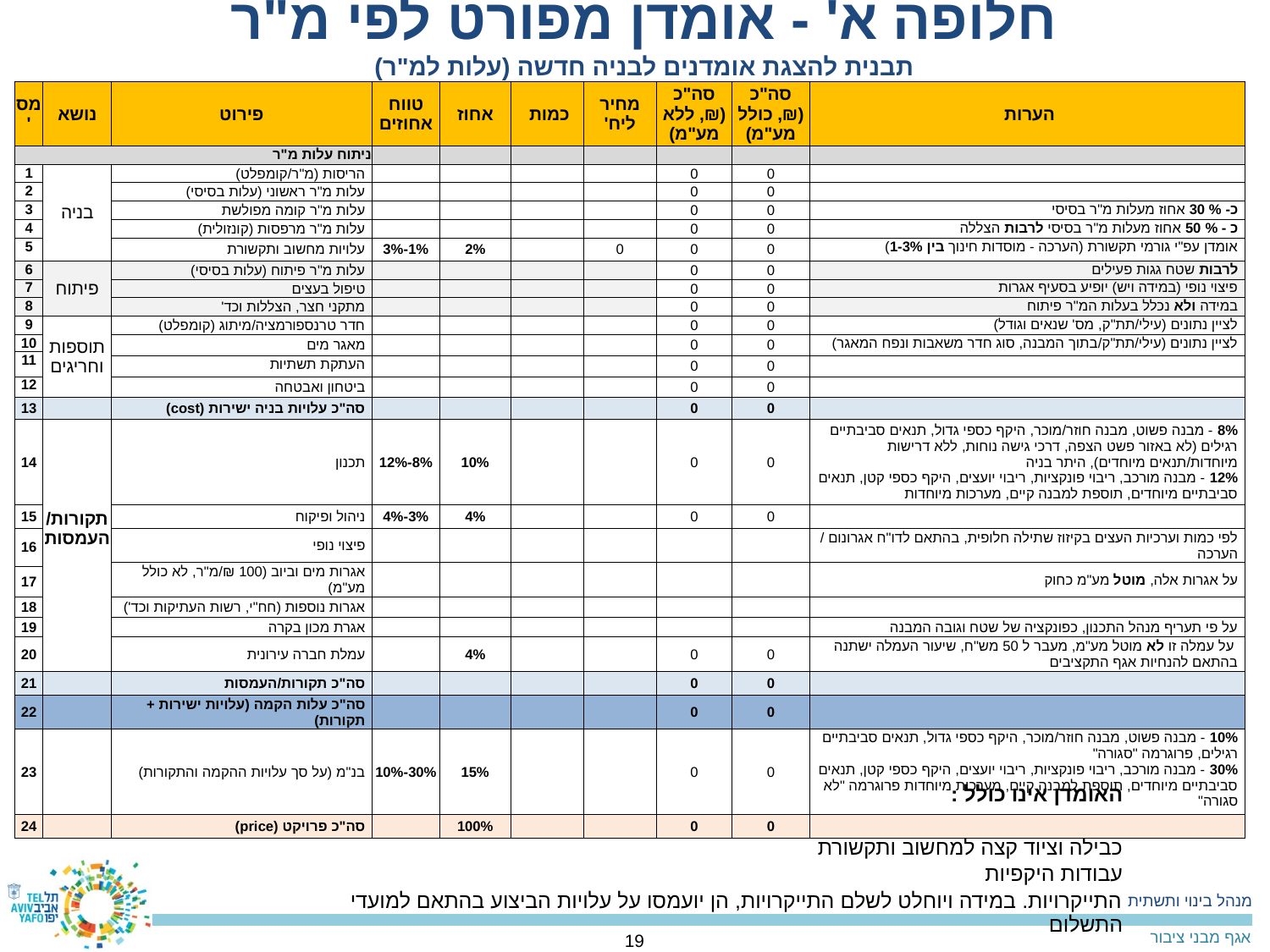

חלופה א' - אומדן מפורט לפי מ"ר
תבנית להצגת אומדנים לבניה חדשה (עלות למ"ר)
| מס' | נושא | פירוט | טווח אחוזים | אחוז | כמות | מחיר ליח' | סה"כ (₪, ללא מע"מ) | סה"כ (₪, כולל מע"מ) | הערות |
| --- | --- | --- | --- | --- | --- | --- | --- | --- | --- |
| ניתוח עלות מ"ר |  |  |  |  |  |  |  |  |  |
| 1 | בניה | הריסות (מ"ר/קומפלט) |  |  |  |  | 0 | 0 |  |
| 2 |  | עלות מ"ר ראשוני (עלות בסיסי) |  |  |  |  | 0 | 0 |  |
| 3 |  | עלות מ"ר קומה מפולשת |  |  |  |  | 0 | 0 | כ- % 30 אחוז מעלות מ"ר בסיסי |
| 4 |  | עלות מ"ר מרפסות (קונזולית) |  |  |  |  | 0 | 0 | כ - % 50 אחוז מעלות מ"ר בסיסי לרבות הצללה |
| 5 |  | עלויות מחשוב ותקשורת | 1%-3% | 2% |  | 0 | 0 | 0 | אומדן עפ"י גורמי תקשורת (הערכה - מוסדות חינוך בין 1-3%) |
| 6 | פיתוח | עלות מ"ר פיתוח (עלות בסיסי) |  |  |  |  | 0 | 0 | לרבות שטח גגות פעילים |
| 7 |  | טיפול בעצים |  |  |  |  | 0 | 0 | פיצוי נופי (במידה ויש) יופיע בסעיף אגרות |
| 8 |  | מתקני חצר, הצללות וכד' |  |  |  |  | 0 | 0 | במידה ולא נכלל בעלות המ"ר פיתוח |
| 9 | תוספות וחריגים | חדר טרנספורמציה/מיתוג (קומפלט) |  |  |  |  | 0 | 0 | לציין נתונים (עילי/תת"ק, מס' שנאים וגודל) |
| 10 |  | מאגר מים |  |  |  |  | 0 | 0 | לציין נתונים (עילי/תת"ק/בתוך המבנה, סוג חדר משאבות ונפח המאגר) |
| 11 |  |  |  |  |  |  |  |  |  |
|  |  | העתקת תשתיות |  |  |  |  | 0 | 0 |  |
| 12 |  | ביטחון ואבטחה |  |  |  |  | 0 | 0 |  |
| 13 |  | סה"כ עלויות בניה ישירות (cost) |  |  |  |  | 0 | 0 |  |
| 14 | תקורות/ העמסות | תכנון | 8%-12% | 10% |  |  | 0 | 0 | 8% - מבנה פשוט, מבנה חוזר/מוכר, היקף כספי גדול, תנאים סביבתיים רגילים (לא באזור פשט הצפה, דרכי גישה נוחות, ללא דרישות מיוחדות/תנאים מיוחדים), היתר בניה 12% - מבנה מורכב, ריבוי פונקציות, ריבוי יועצים, היקף כספי קטן, תנאים סביבתיים מיוחדים, תוספת למבנה קיים, מערכות מיוחדות |
| 15 |  | ניהול ופיקוח | 3%-4% | 4% |  |  | 0 | 0 |  |
| 16 |  | פיצוי נופי |  |  |  |  |  |  | לפי כמות וערכיות העצים בקיזוז שתילה חלופית, בהתאם לדו"ח אגרונום / הערכה |
|  |  | אגרות מים וביוב (100 ₪/מ"ר, לא כולל מע"מ) |  |  |  |  |  |  | על אגרות אלה, מוטל מע"מ כחוק |
| 17 |  |  |  |  |  |  |  |  |  |
| 18 |  | אגרות נוספות (חח"י, רשות העתיקות וכד') |  |  |  |  |  |  |  |
| 19 |  | אגרת מכון בקרה |  |  |  |  |  |  | על פי תעריף מנהל התכנון, כפונקציה של שטח וגובה המבנה |
| 20 |  | עמלת חברה עירונית |  | 4% |  |  | 0 | 0 | על עמלה זו לא מוטל מע"מ, מעבר ל 50 מש"ח, שיעור העמלה ישתנה בהתאם להנחיות אגף התקציבים |
| 21 |  | סה"כ תקורות/העמסות |  |  |  |  | 0 | 0 |  |
| 22 |  | סה"כ עלות הקמה (עלויות ישירות + תקורות) |  |  |  |  | 0 | 0 |  |
| 23 |  | בנ"מ (על סך עלויות ההקמה והתקורות) | 30%-10% | 15% |  |  | 0 | 0 | 10% - מבנה פשוט, מבנה חוזר/מוכר, היקף כספי גדול, תנאים סביבתיים רגילים, פרוגרמה "סגורה" 30% - מבנה מורכב, ריבוי פונקציות, ריבוי יועצים, היקף כספי קטן, תנאים סביבתיים מיוחדים, תוספת למבנה קיים, מערכות מיוחדות פרוגרמה "לא סגורה" |
| 24 |  | סה"כ פרויקט (price) |  | 100% |  |  | 0 | 0 |  |
| האומדן אינו כולל : |
| --- |
| ריהוט והצטיידות |
| כבילה וציוד קצה למחשוב ותקשורת |
| עבודות היקפיות |
| התייקרויות. במידה ויוחלט לשלם התייקרויות, הן יועמסו על עלויות הביצוע בהתאם למועדי התשלום |